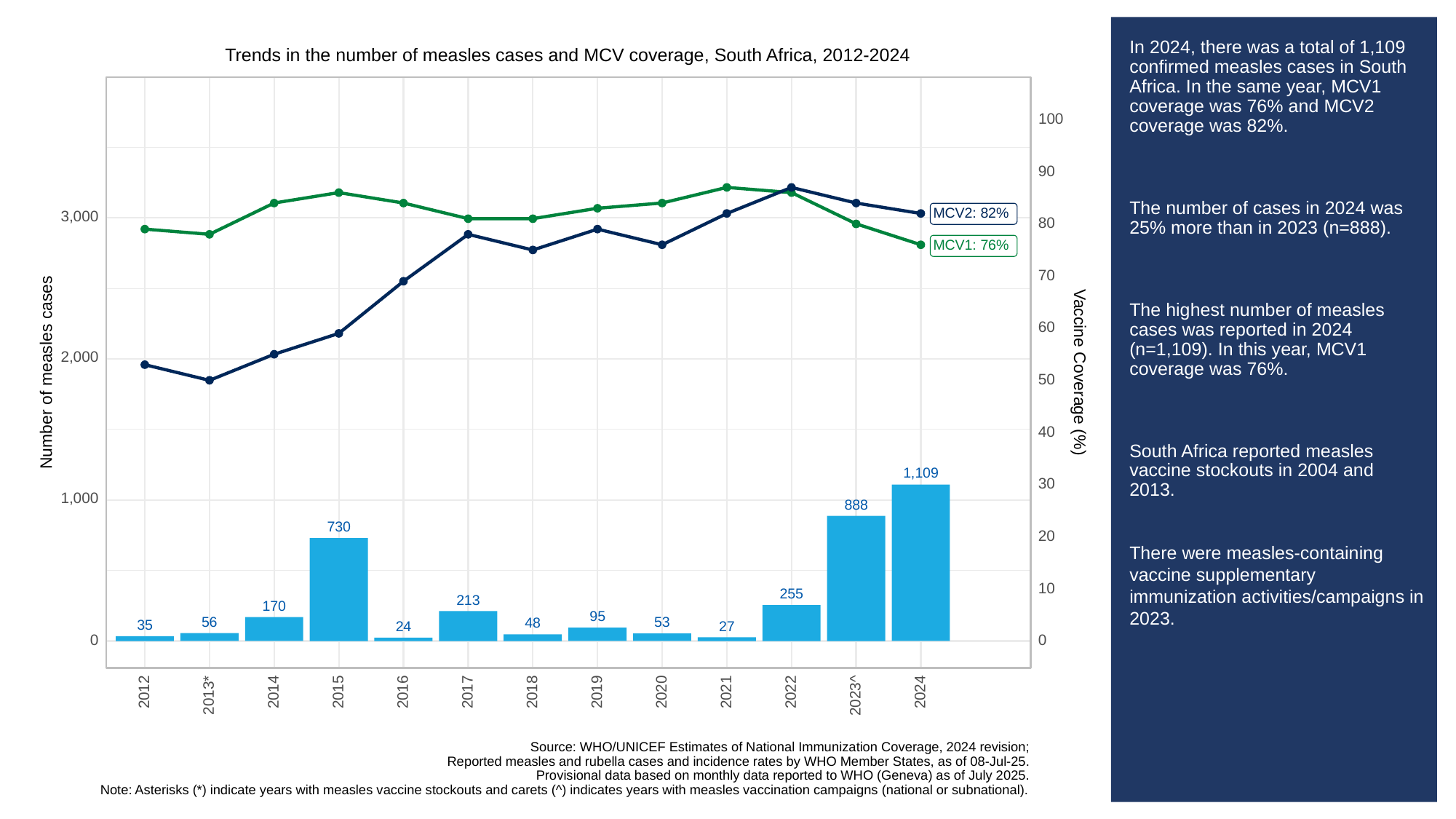

# In 2024, there was a total of 1,109 confirmed measles cases in South Africa. In the same year, MCV1 coverage was 76% and MCV2 coverage was 82%.

The number of cases in 2024 was 25% more than in 2023 (n=888).

The highest number of measles cases was reported in 2024 (n=1,109). In this year, MCV1 coverage was 76%.

South Africa reported measles vaccine stockouts in 2004 and 2013.

There were measles-containing vaccine supplementary immunization activities/campaigns in 2023.

Trends in the number of measles cases and MCV coverage, South Africa, 2012-2024

100

90

MCV2: 82%

3,000

80

MCV1: 76%

70

60

2,000

Vaccine Coverage (%)
Number of measles cases
50

40

1,109
30

1,000

888

730
20

10
255
213
170

95

56
53
48
35
27
24

0
0

2012
2014
2015
2016
2017
2018
2019
2020
2021
2022
2024
2013*
2023^
Source: WHO/UNICEF Estimates of National Immunization Coverage, 2024 revision;
Reported measles and rubella cases and incidence rates by WHO Member States, as of 08-Jul-25.
Provisional data based on monthly data reported to WHO (Geneva) as of July 2025.
Note: Asterisks (*) indicate years with measles vaccine stockouts and carets (^) indicates years with measles vaccination campaigns (national or subnational).